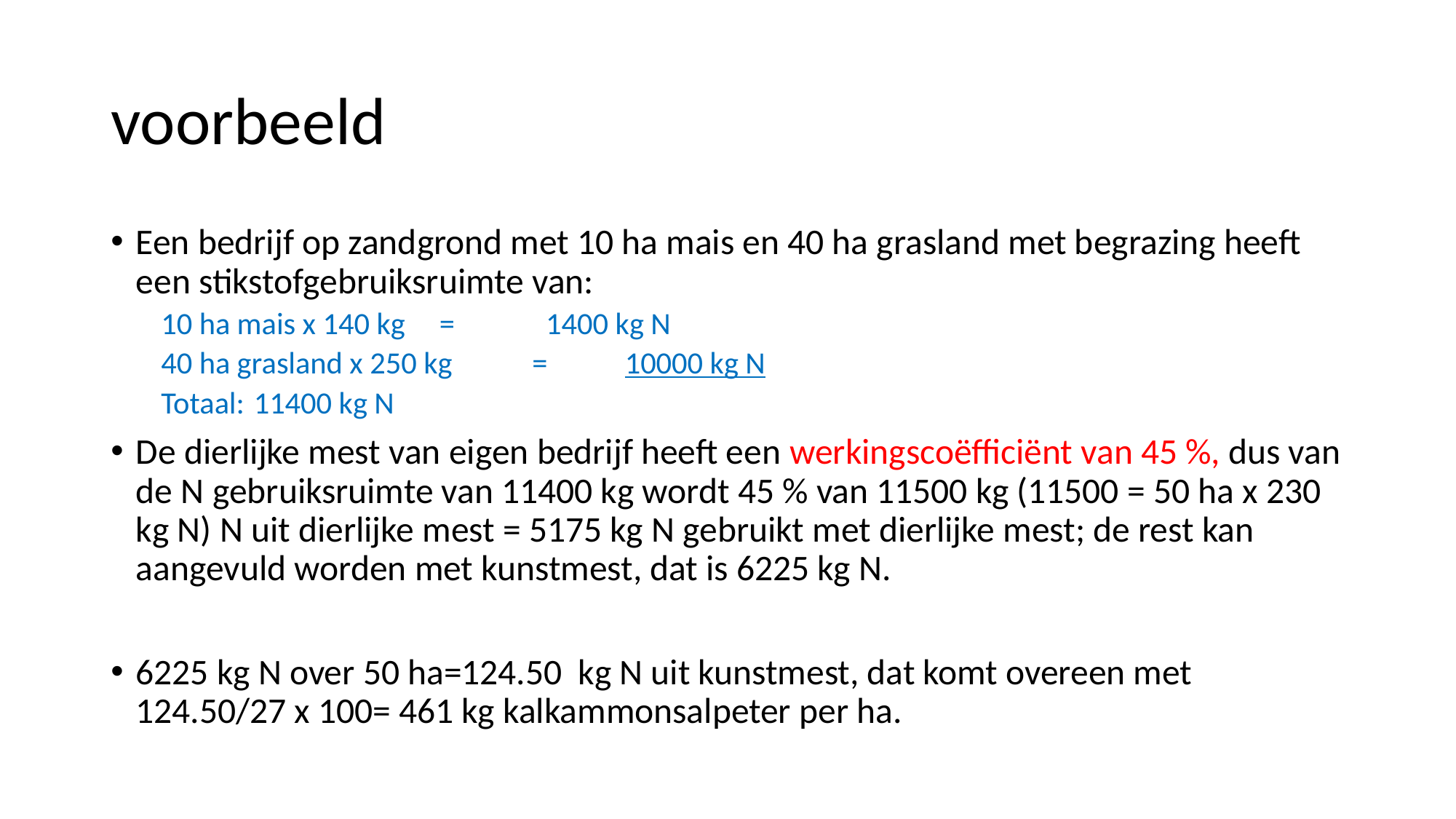

# voorbeeld
Een bedrijf op zandgrond met 10 ha mais en 40 ha grasland met begrazing heeft een stikstofgebruiksruimte van:
10 ha mais x 140 kg 			= 	  1400 kg N
40 ha grasland x 250 kg 		=	10000 kg N
Totaal:					11400 kg N
De dierlijke mest van eigen bedrijf heeft een werkingscoëfficiënt van 45 %, dus van de N gebruiksruimte van 11400 kg wordt 45 % van 11500 kg (11500 = 50 ha x 230 kg N) N uit dierlijke mest = 5175 kg N gebruikt met dierlijke mest; de rest kan aangevuld worden met kunstmest, dat is 6225 kg N.

6225 kg N over 50 ha=124.50  kg N uit kunstmest, dat komt overeen met 124.50/27 x 100= 461 kg kalkammonsalpeter per ha.